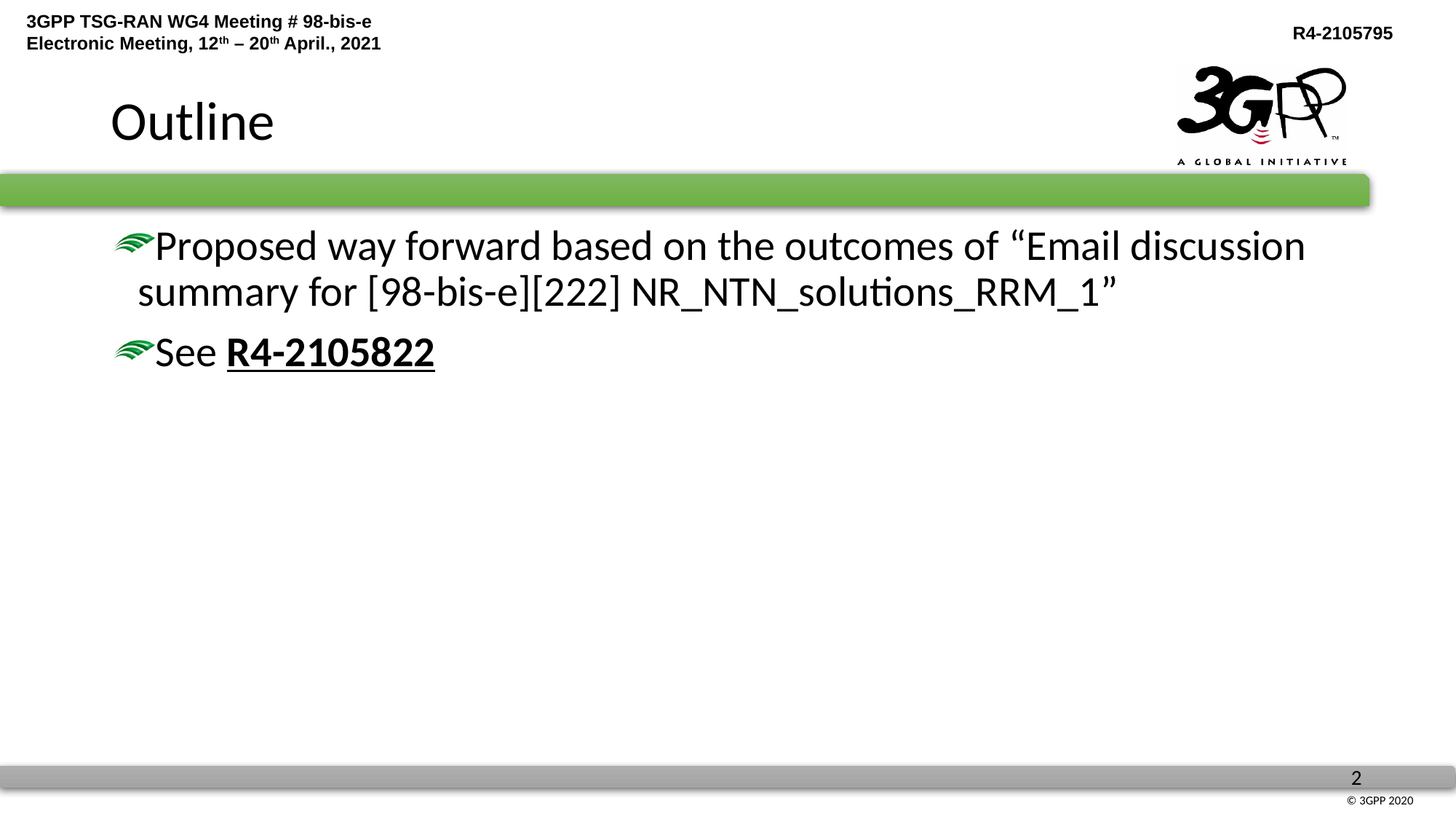

# Outline
Proposed way forward based on the outcomes of “Email discussion summary for [98-bis-e][222] NR_NTN_solutions_RRM_1”
See R4-2105822